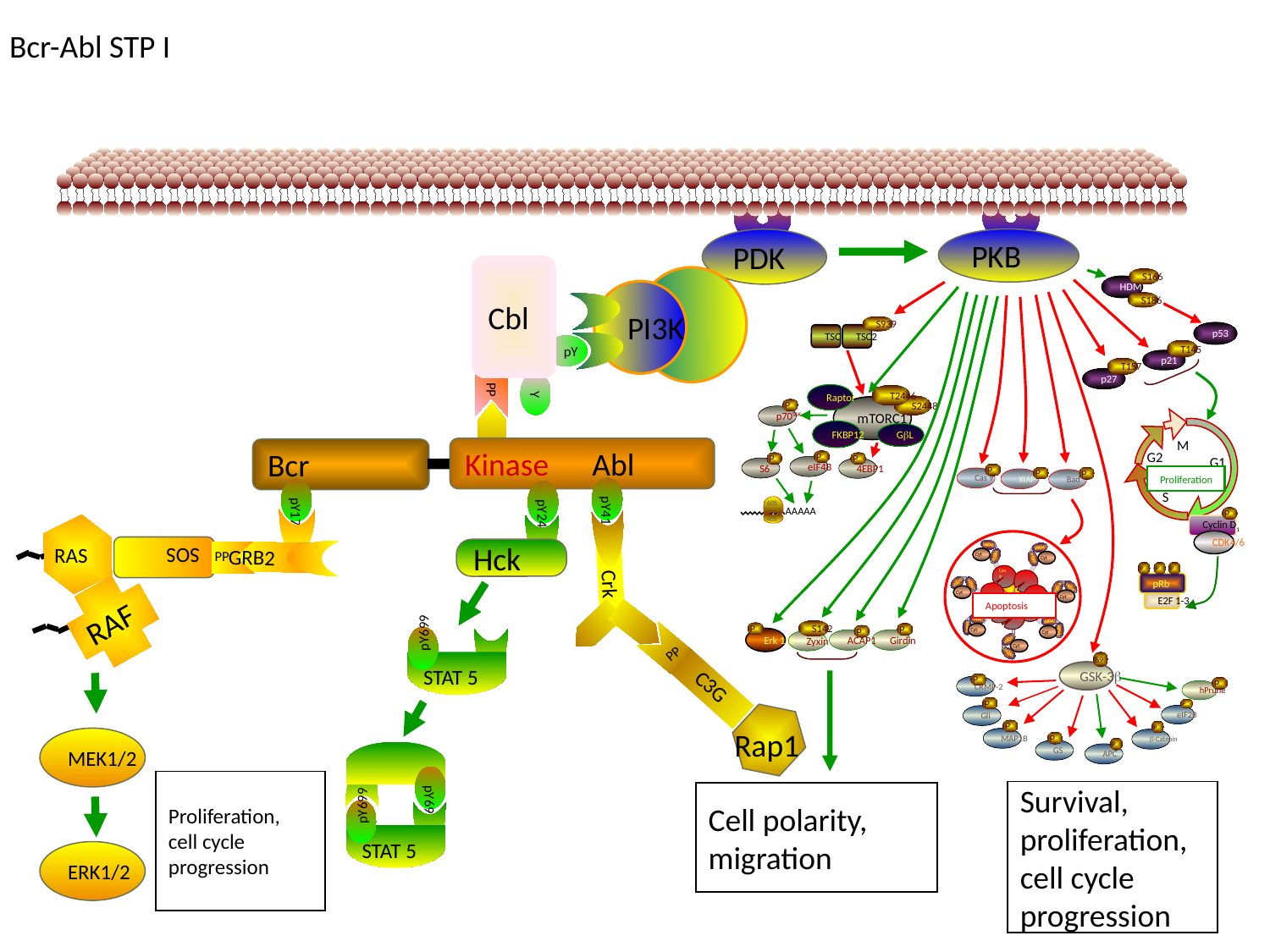

Bcr-Abl STP I

PKB

PDK

Cbl

PP
Y

 PI3K

S166

HDM2

S186

S939
p53
TSC2
TSC1
pY
T145

p21

T157
p27

Raptor
T2446
S2448
mTORC1
P
p70S6K

M
G2
G1
S
FKBP12
GβL

Kinase      Abl
Bcr

P
P
P
eIF4B
S6
4EBP1

P
Proliferation
P
P
Cas 9
XIAP
Bad

pY412

60S

AAAAA

40S

pY177
pY245

P

SOS
GRB2

PP

   Crk

PP
C3G

Rap1

Hck
Cyclin D1

CDK4/6

WD40
WD40

Cyt

WD40
Cyt
WD40
Cas
9

WD40
WD40

WD40
WD40

Cyt

Cyt

Cas
9

WD40
WD40

WD40
Cyt
Cyt
WD40
WD40
Cyt

WD40
RAS

P
P
P
pRb
RAF

E2F 1-3
Apoptosis

S142
P
P
P

pY699

STAT 5
Erk 1/2
ACAP1
Girdin
Zyxin
S9
GSK-3β

P
CRMP-2
P

hPrune

P
P

eIF2B
Gli
P
P
MEK1/2
MAP1B
β-Catenin
P
P
GS

pY699

pY699

STAT 5
APC
Proliferation,
cell cycle
progression
Survival,
proliferation,
cell cycle
progression
Cell polarity,
migration

ERK1/2